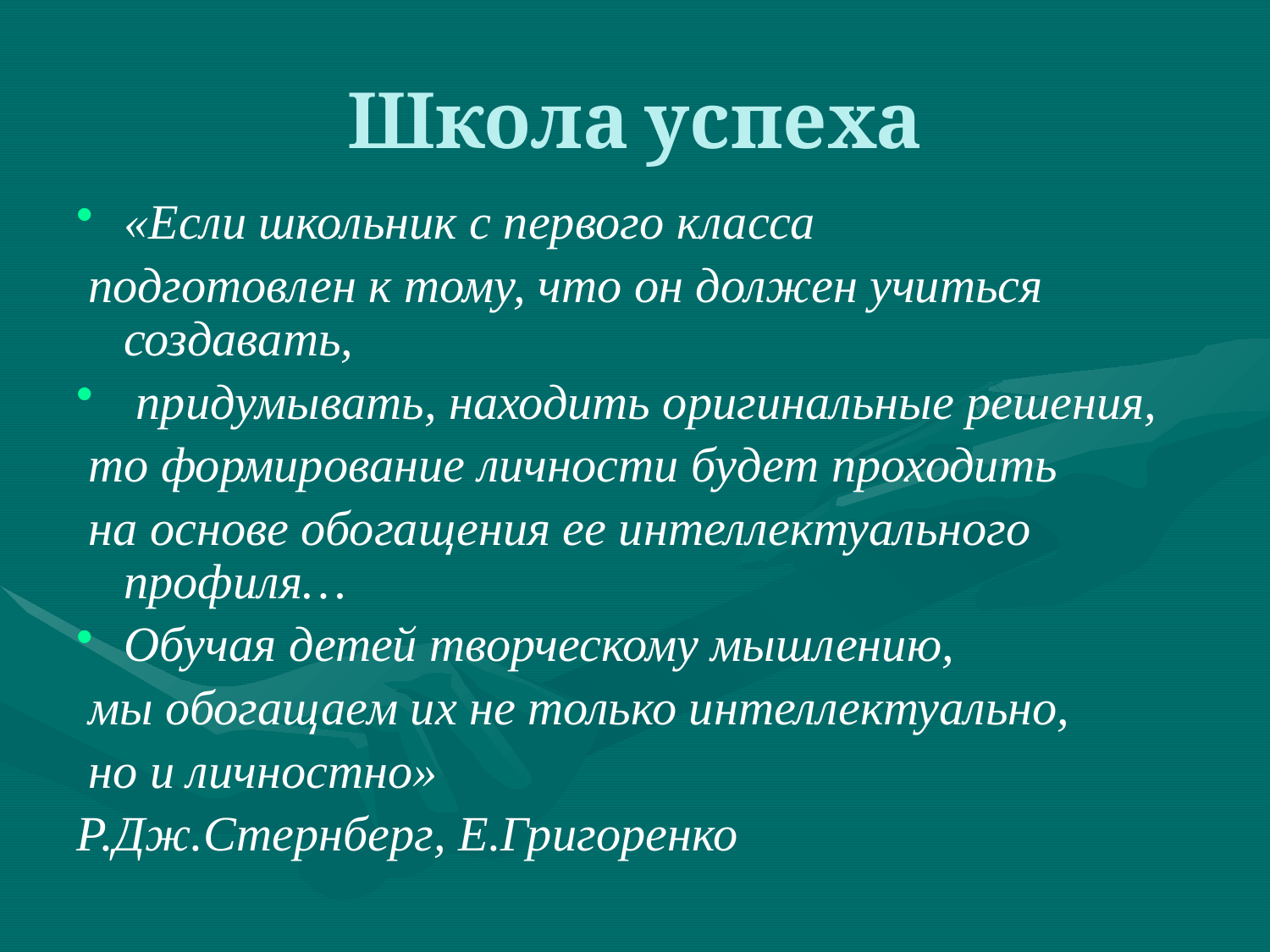

# Школа успеха
«Если школьник с первого класса
 подготовлен к тому, что он должен учиться создавать,
 придумывать, находить оригинальные решения,
 то формирование личности будет проходить
 на основе обогащения ее интеллектуального профиля…
Обучая детей творческому мышлению,
 мы обогащаем их не только интеллектуально,
 но и личностно»
Р.Дж.Стернберг, Е.Григоренко